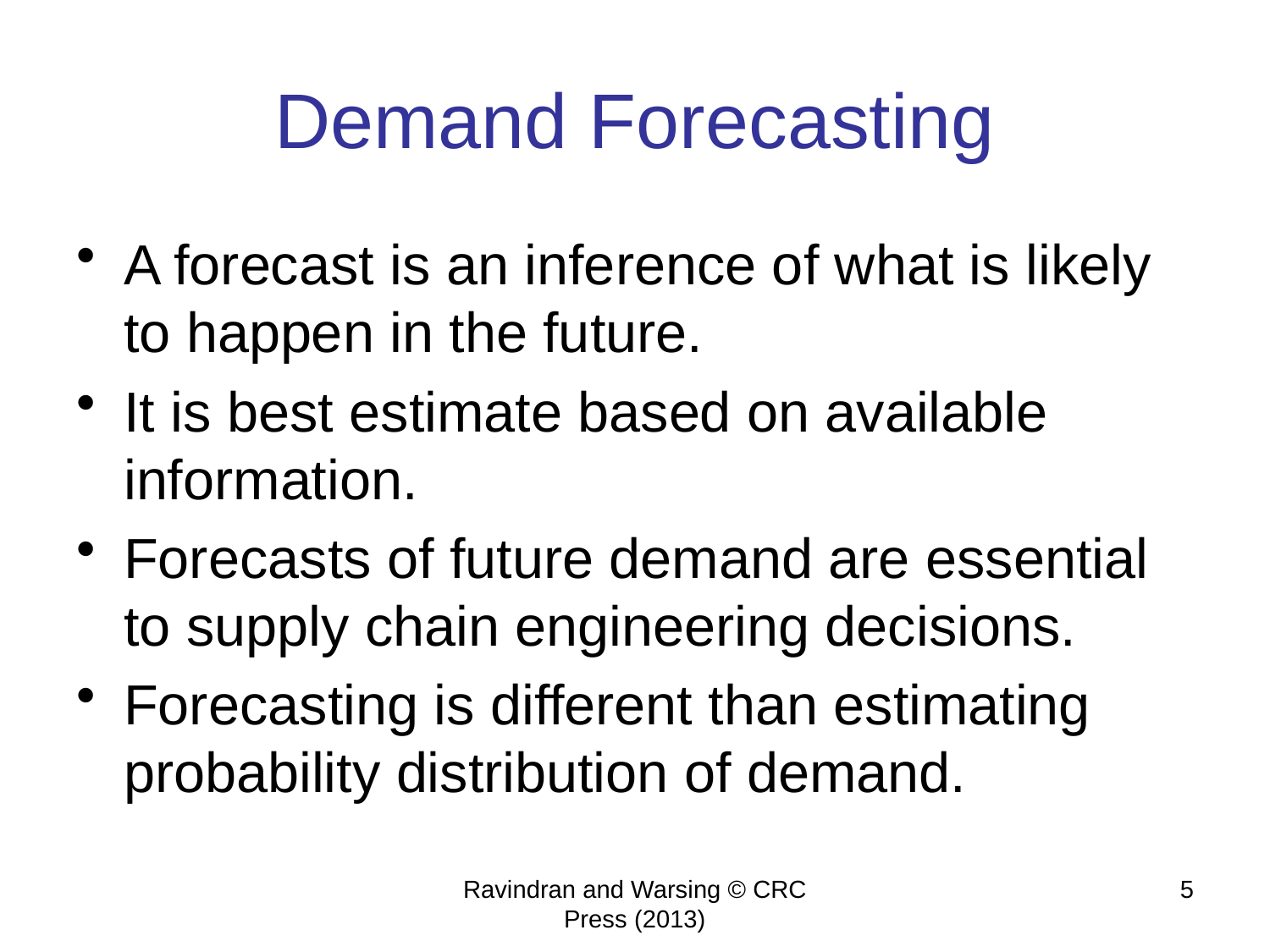

# Demand Forecasting
A forecast is an inference of what is likely to happen in the future.
It is best estimate based on available information.
Forecasts of future demand are essential to supply chain engineering decisions.
Forecasting is different than estimating probability distribution of demand.

Ravindran and Warsing © CRC Press (2013)
5